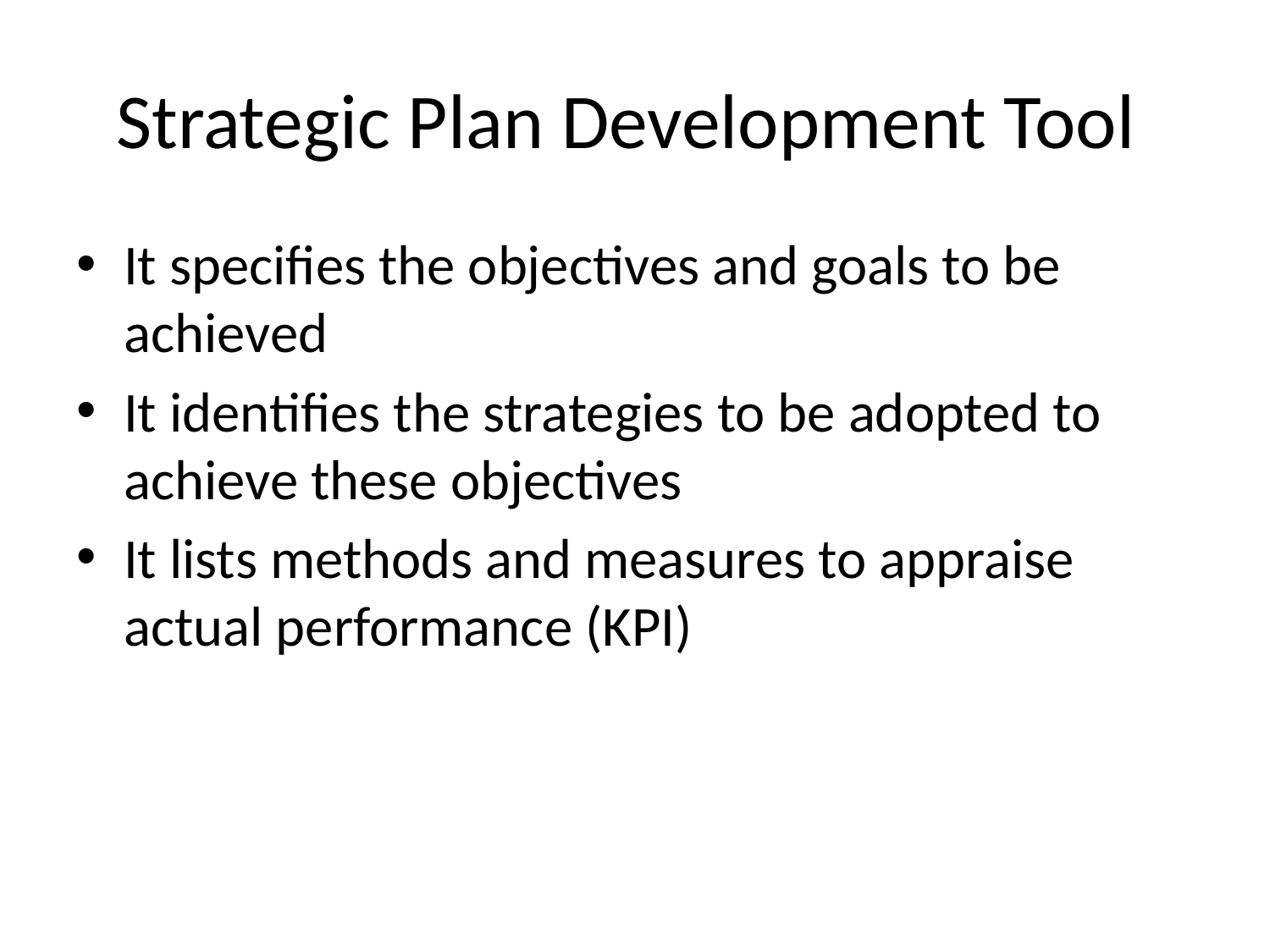

# Strategic Plan Development Tool
It specifies the objectives and goals to be achieved
It identifies the strategies to be adopted to achieve these objectives
It lists methods and measures to appraise actual performance (KPI)